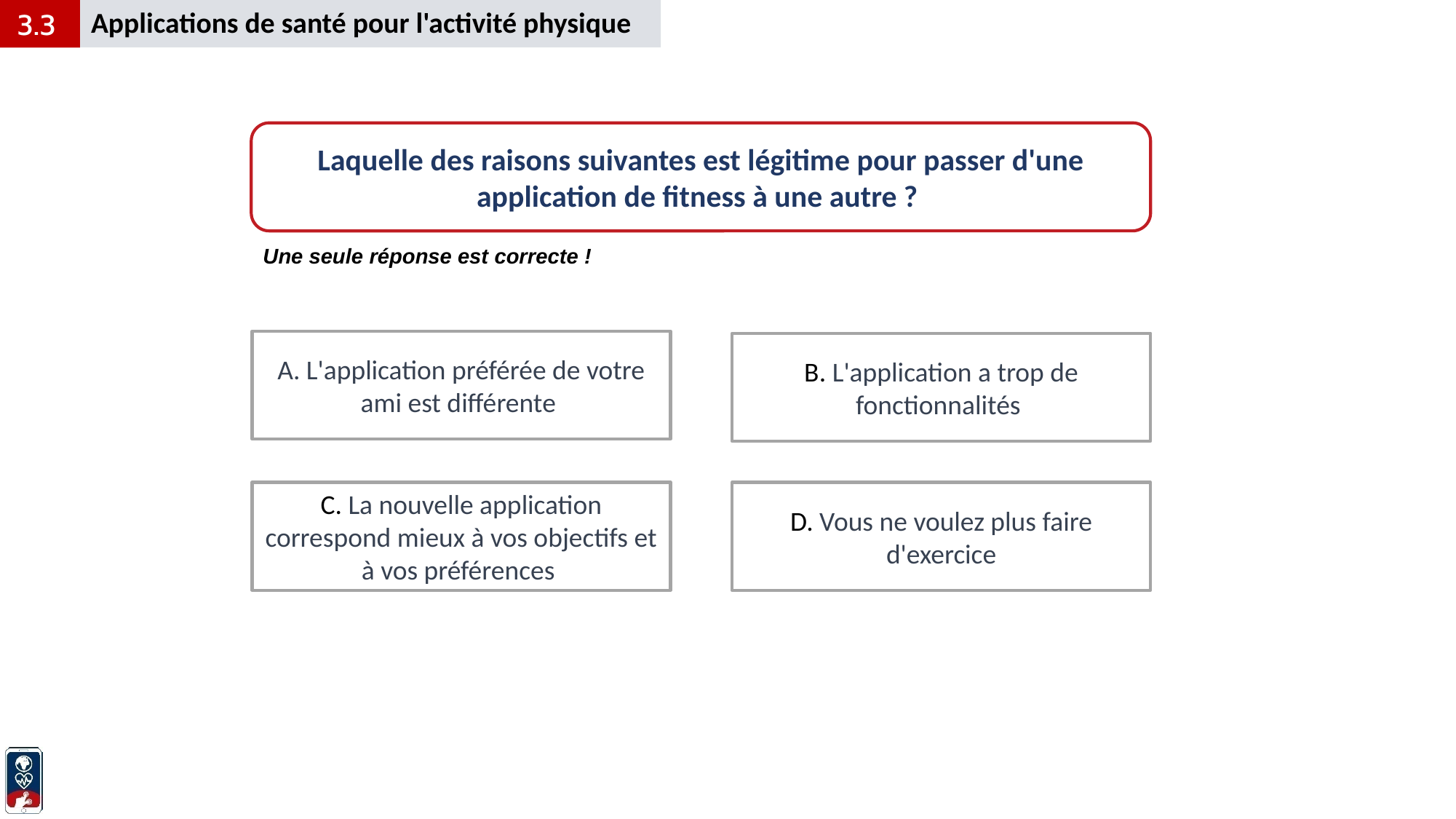

Applications de santé pour l'activité physique
3.3
Laquelle des raisons suivantes est légitime pour passer d'une application de fitness à une autre ?
Une seule réponse est correcte !
A. L'application préférée de votre ami est différente
B. L'application a trop de fonctionnalités
C. La nouvelle application correspond mieux à vos objectifs et à vos préférences
D. Vous ne voulez plus faire d'exercice